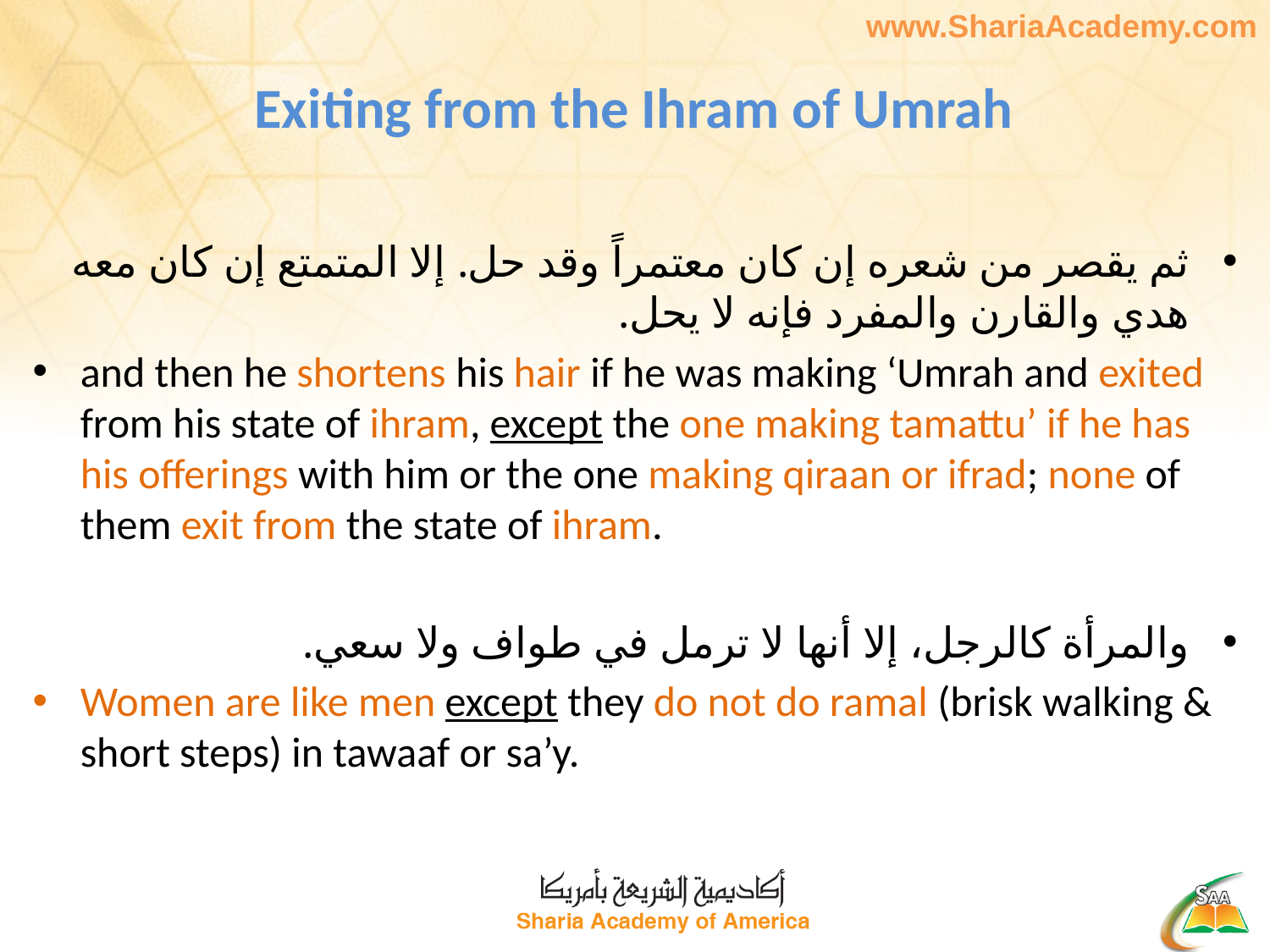

# Exiting from the Ihram of Umrah
ثم يقصر من شعره إن كان معتمراً وقد حل. إلا المتمتع إن كان معه هدي والقارن والمفرد فإنه لا يحل.
and then he shortens his hair if he was making ‘Umrah and exited from his state of ihram, except the one making tamattu’ if he has his offerings with him or the one making qiraan or ifrad; none of them exit from the state of ihram.

والمرأة كالرجل، إلا أنها لا ترمل في طواف ولا سعي.
Women are like men except they do not do ramal (brisk walking & short steps) in tawaaf or sa’y.